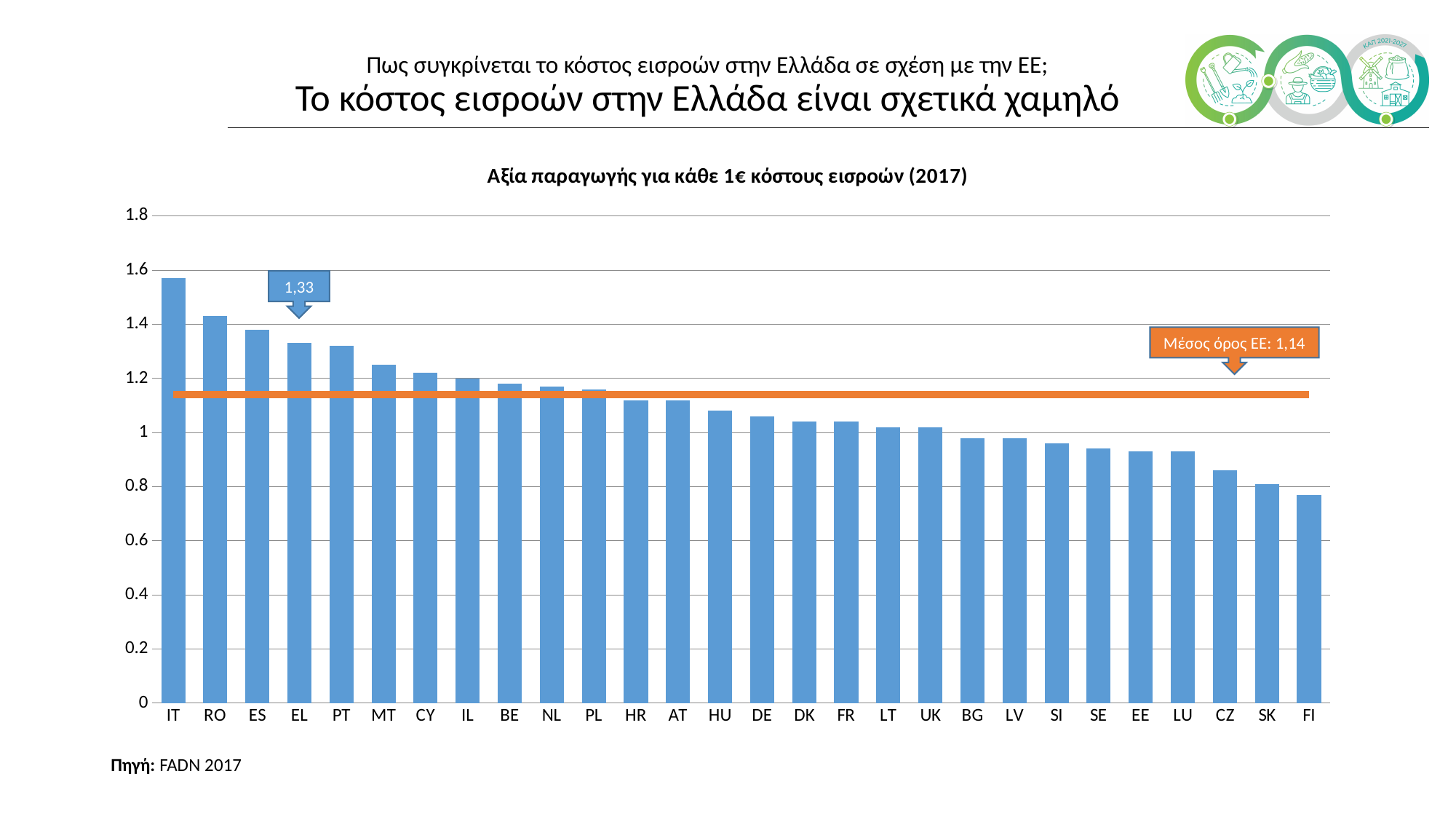

# Πως συγκρίνεται το κόστος εισροών στην Ελλάδα σε σχέση με την ΕΕ; Το κόστος εισροών στην Ελλάδα είναι σχετικά χαμηλό

### Chart: Αξία παραγωγής για κάθε 1€ κόστους εισροών (2017)

| Category |  |  |
|---|---|---|
| IT | 1.57 | 1.14 |
| RO | 1.43 | 1.14 |
| ES | 1.38 | 1.14 |
| EL | 1.33 | 1.14 |
| PT | 1.32 | 1.14 |
| MT | 1.25 | 1.14 |
| CY | 1.22 | 1.14 |
| IL | 1.2 | 1.14 |
| BE | 1.18 | 1.14 |
| NL | 1.17 | 1.14 |
| PL | 1.16 | 1.14 |
| HR | 1.12 | 1.14 |
| AT | 1.12 | 1.14 |
| HU | 1.08 | 1.14 |
| DE | 1.06 | 1.14 |
| DK | 1.04 | 1.14 |
| FR | 1.04 | 1.14 |
| LT | 1.02 | 1.14 |
| UK | 1.02 | 1.14 |
| BG | 0.98 | 1.14 |
| LV | 0.98 | 1.14 |
| SI | 0.96 | 1.14 |
| SE | 0.94 | 1.14 |
| EE | 0.93 | 1.14 |
| LU | 0.93 | 1.14 |
| CZ | 0.86 | 1.14 |
| SK | 0.81 | 1.14 |
| FI | 0.77 | 1.14 |
1,33
Μέσος όρος ΕΕ: 1,14
Πηγή: FADN 2017